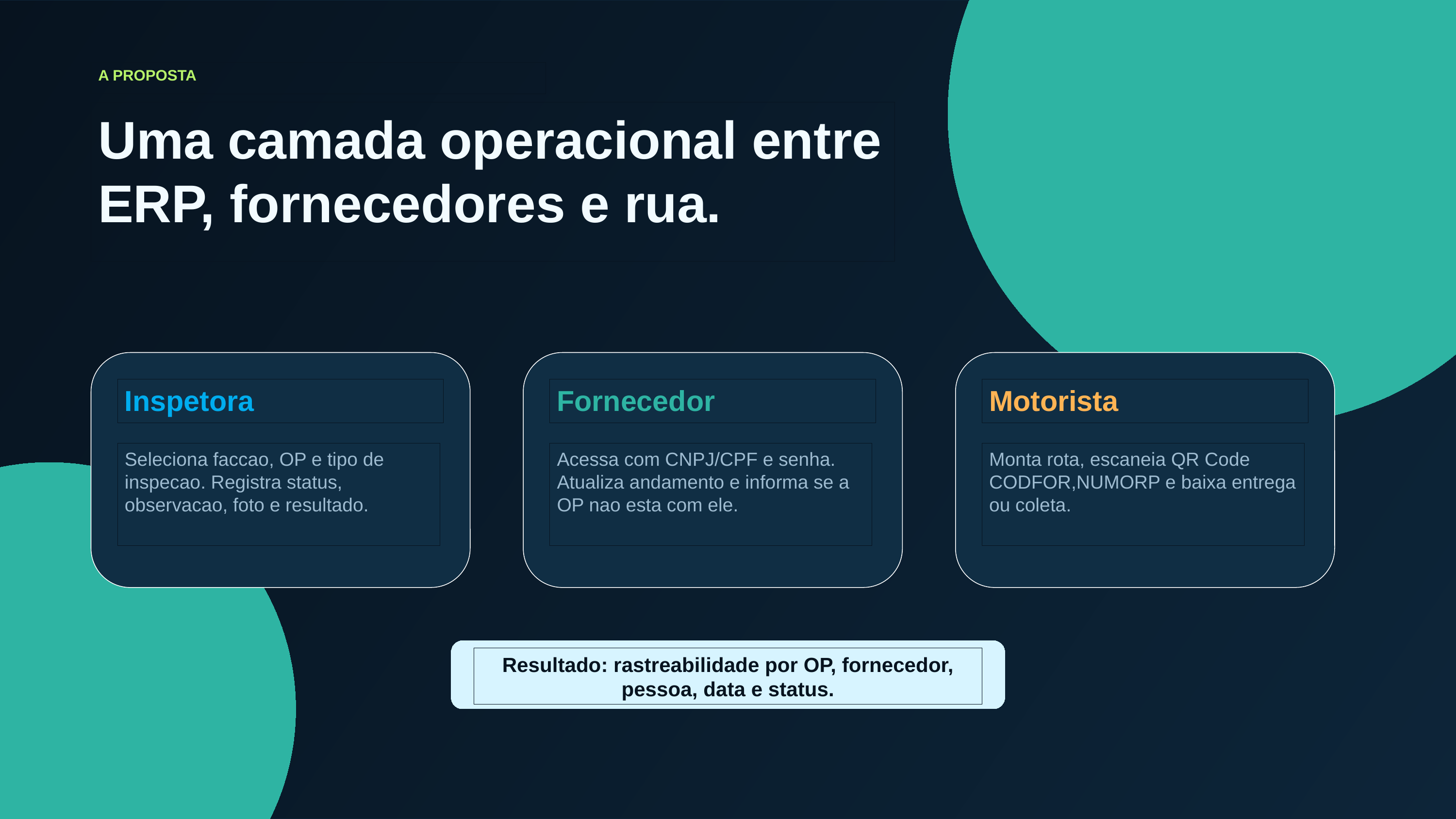

A PROPOSTA
Uma camada operacional entre ERP, fornecedores e rua.

Inspetora
Fornecedor
Motorista
Seleciona faccao, OP e tipo de inspecao. Registra status, observacao, foto e resultado.
Acessa com CNPJ/CPF e senha. Atualiza andamento e informa se a OP nao esta com ele.
Monta rota, escaneia QR Code CODFOR,NUMORP e baixa entrega ou coleta.

Resultado: rastreabilidade por OP, fornecedor, pessoa, data e status.